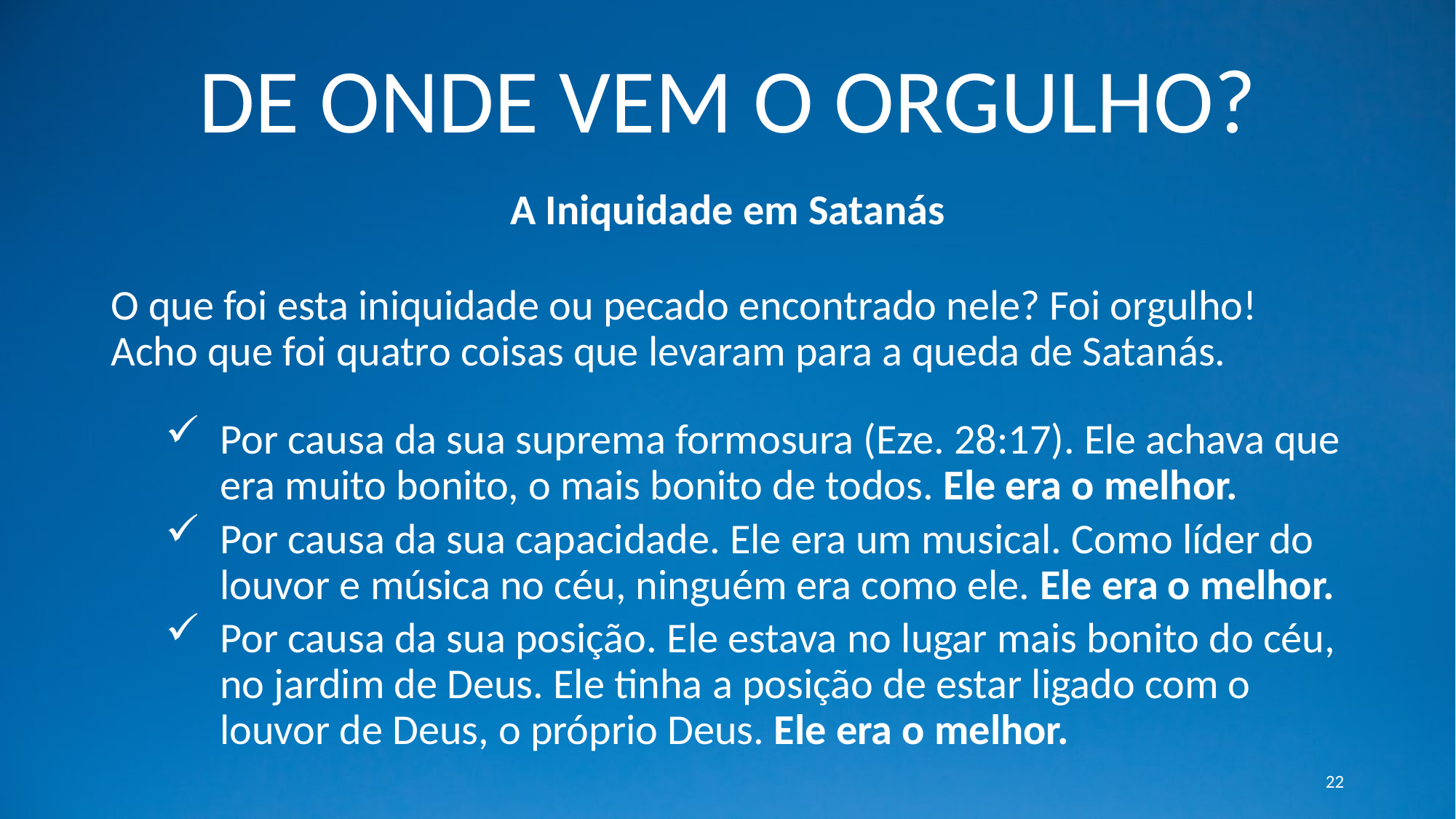

# DE ONDE VEM O ORGULHO?
A Iniquidade em Satanás

O que foi esta iniquidade ou pecado encontrado nele? Foi orgulho! Acho que foi quatro coisas que levaram para a queda de Satanás.

Por causa da sua suprema formosura (Eze. 28:17). Ele achava que era muito bonito, o mais bonito de todos. Ele era o melhor.
Por causa da sua capacidade. Ele era um musical. Como líder do louvor e música no céu, ninguém era como ele. Ele era o melhor.
Por causa da sua posição. Ele estava no lugar mais bonito do céu, no jardim de Deus. Ele tinha a posição de estar ligado com o louvor de Deus, o próprio Deus. Ele era o melhor.

22